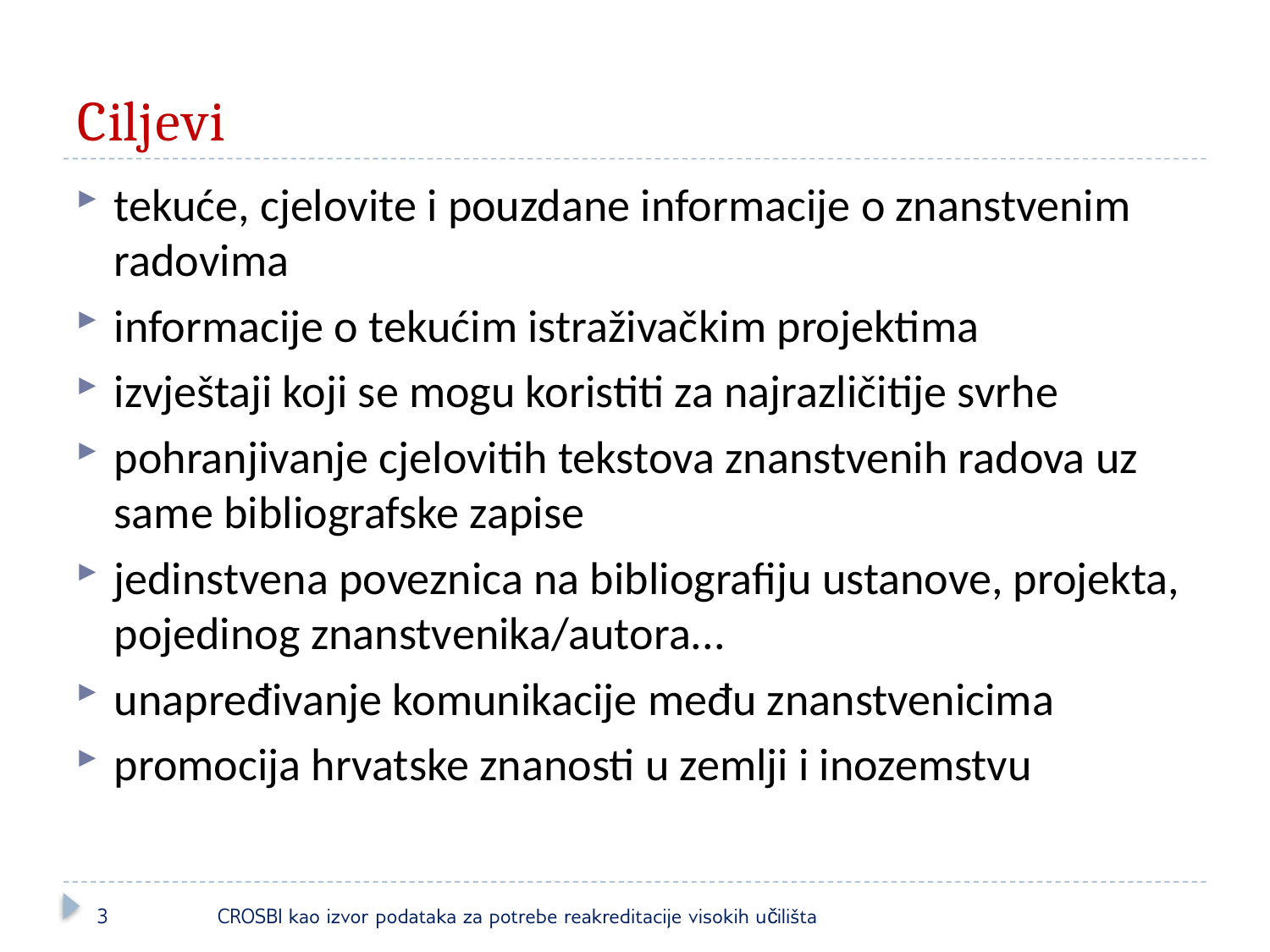

# Ciljevi
tekuće, cjelovite i pouzdane informacije o znanstvenim radovima
informacije o tekućim istraživačkim projektima
izvještaji koji se mogu koristiti za najrazličitije svrhe
pohranjivanje cjelovitih tekstova znanstvenih radova uz same bibliografske zapise
jedinstvena poveznica na bibliografiju ustanove, projekta, pojedinog znanstvenika/autora...
unapređivanje komunikacije među znanstvenicima
promocija hrvatske znanosti u zemlji i inozemstvu

3
CROSBI kao izvor podataka za potrebe reakreditacije visokih učilišta